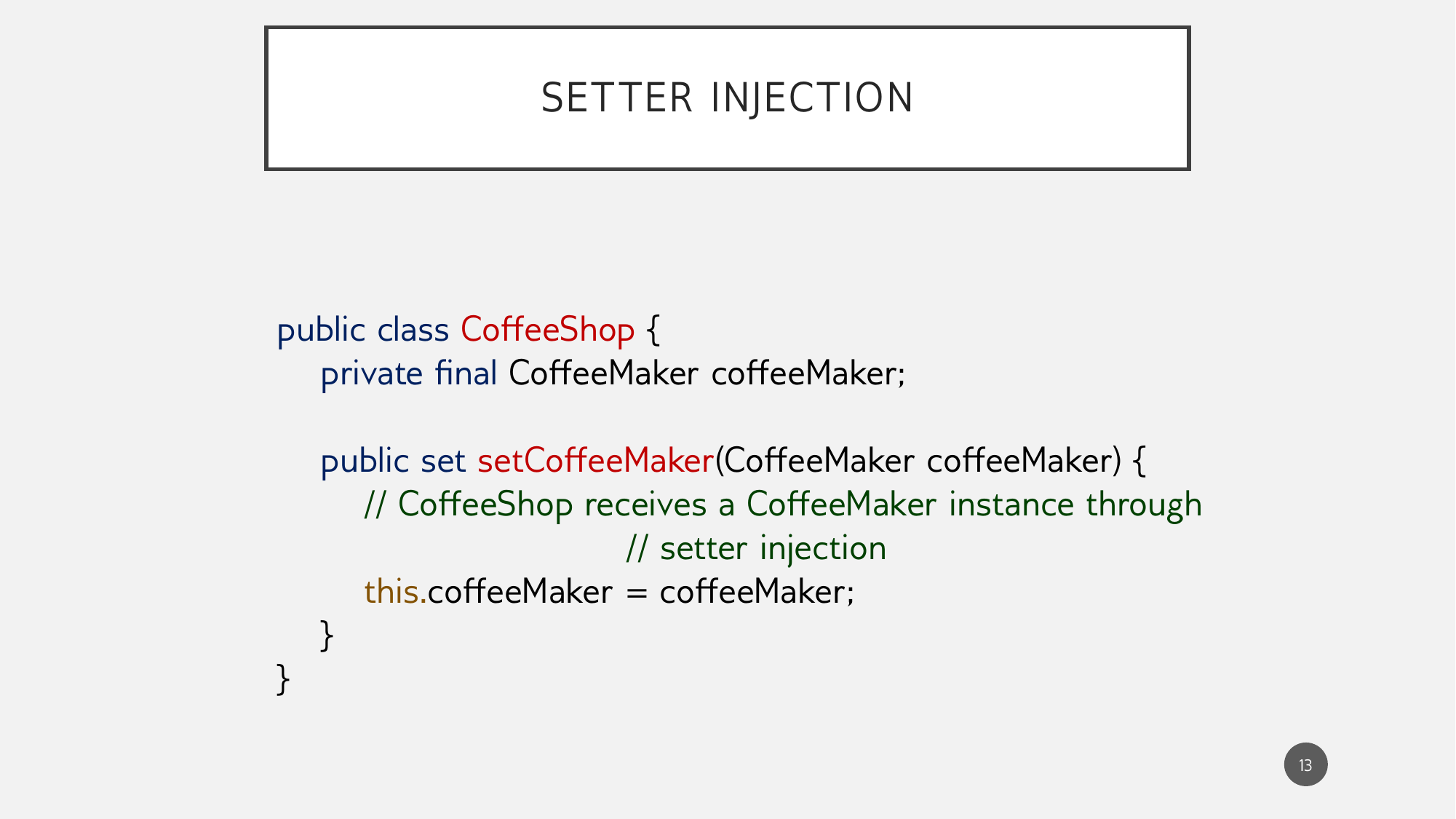

# SETTER Injection
public class CoffeeShop {
    private final CoffeeMaker coffeeMaker;

    public set setCoffeeMaker(CoffeeMaker coffeeMaker) {
        // CoffeeShop receives a CoffeeMaker instance through 	   		   	  // setter injection
        this.coffeeMaker = coffeeMaker;
    }
}
13